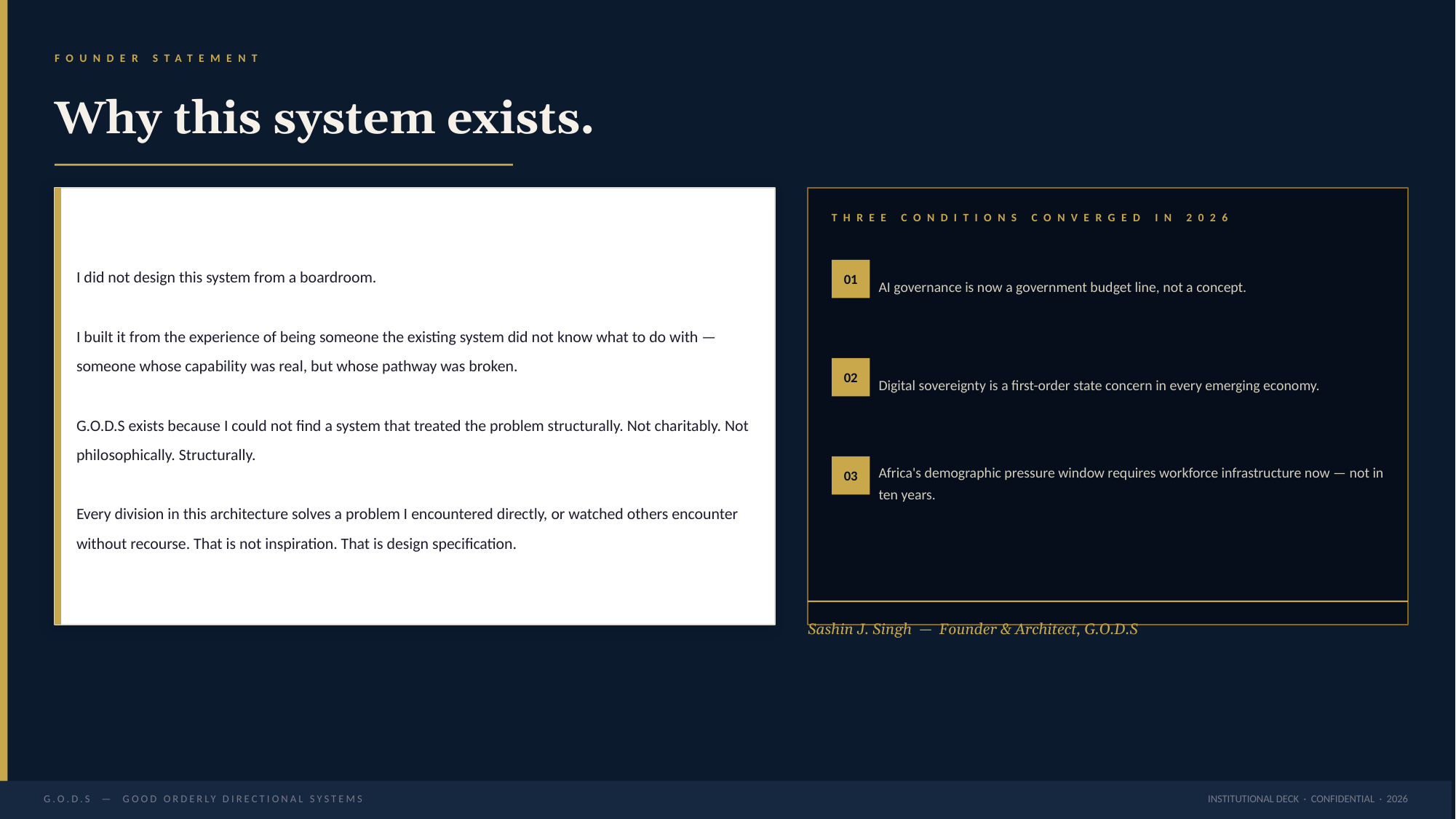

FOUNDER STATEMENT
Why this system exists.

I did not design this system from a boardroom.

I built it from the experience of being someone the existing system did not know what to do with — someone whose capability was real, but whose pathway was broken.

G.O.D.S exists because I could not find a system that treated the problem structurally. Not charitably. Not philosophically. Structurally.

Every division in this architecture solves a problem I encountered directly, or watched others encounter without recourse. That is not inspiration. That is design specification.
THREE CONDITIONS CONVERGED IN 2026
AI governance is now a government budget line, not a concept.

01
Digital sovereignty is a first-order state concern in every emerging economy.

02
Africa's demographic pressure window requires workforce infrastructure now — not in ten years.

03

Sashin J. Singh  —  Founder & Architect, G.O.D.S

INSTITUTIONAL DECK  ·  CONFIDENTIAL  ·  2026
G.O.D.S  —  GOOD ORDERLY DIRECTIONAL SYSTEMS